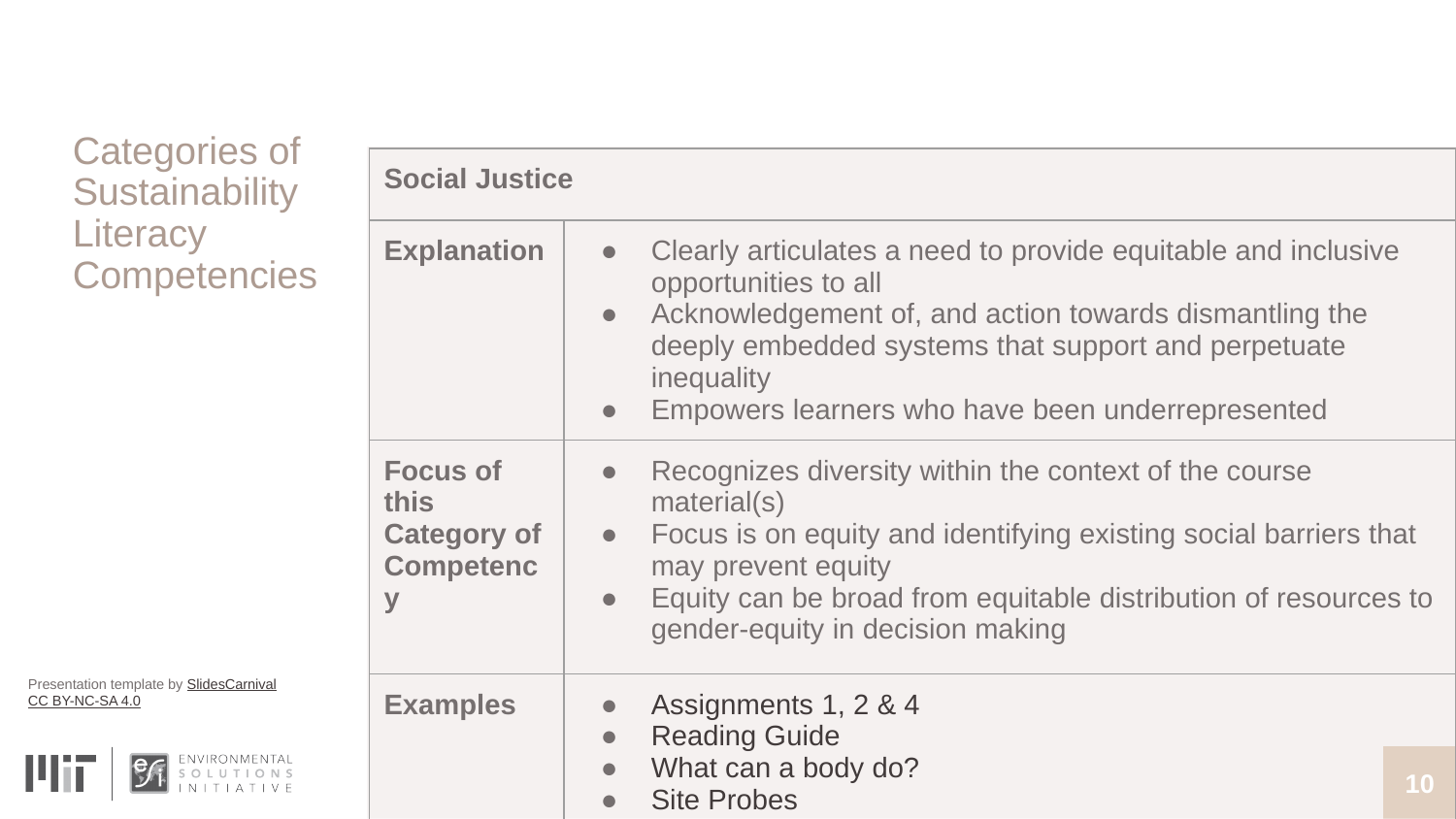

# Categories of Sustainability Literacy Competencies

| Social Justice |  |
| --- | --- |
| Explanation | Clearly articulates a need to provide equitable and inclusive opportunities to all Acknowledgement of, and action towards dismantling the deeply embedded systems that support and perpetuate inequality Empowers learners who have been underrepresented |
| Focus of this Category of Competency | Recognizes diversity within the context of the course material(s) Focus is on equity and identifying existing social barriers that may prevent equity Equity can be broad from equitable distribution of resources to gender-equity in decision making |
| Examples | Assignments 1, 2 & 4 Reading Guide What can a body do? Site Probes |
10